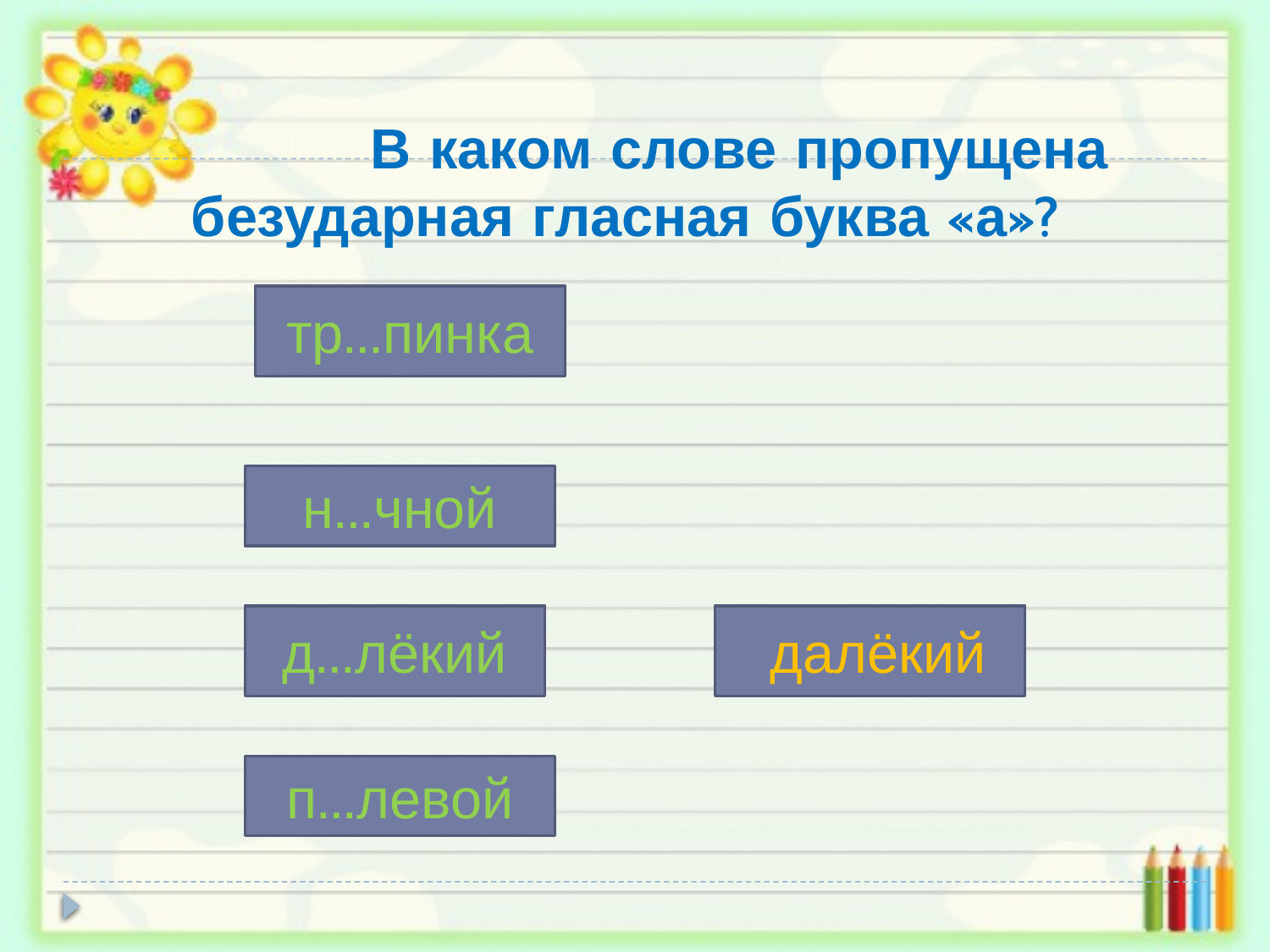

В каком слове пропущена безударная гласная буква «а»?
тр…пинка
н…чной
д…лёкий
 далёкий
п…левой